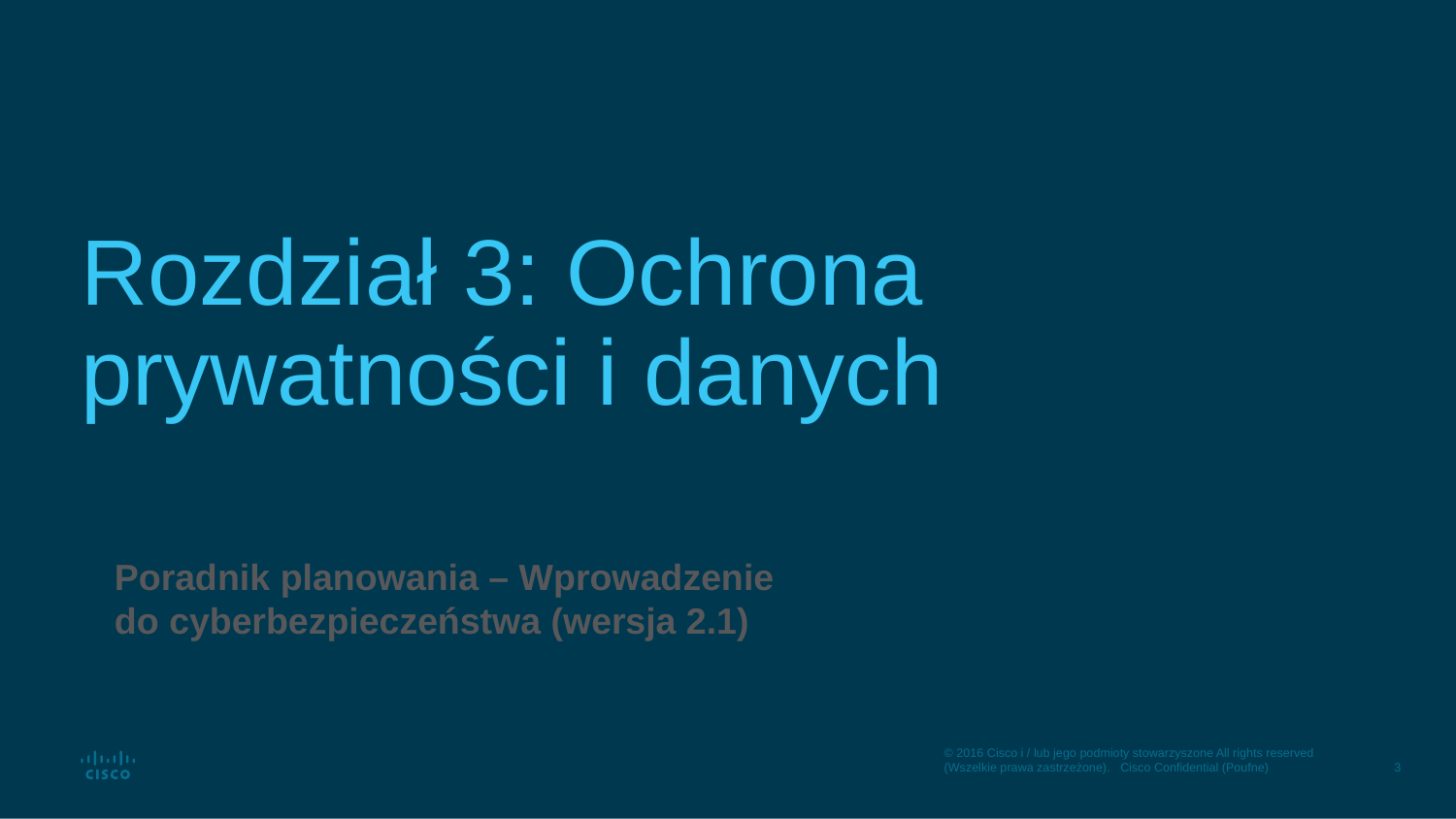

# Rozdział 3: Ochrona prywatności i danych
Poradnik planowania – Wprowadzenie do cyberbezpieczeństwa (wersja 2.1)